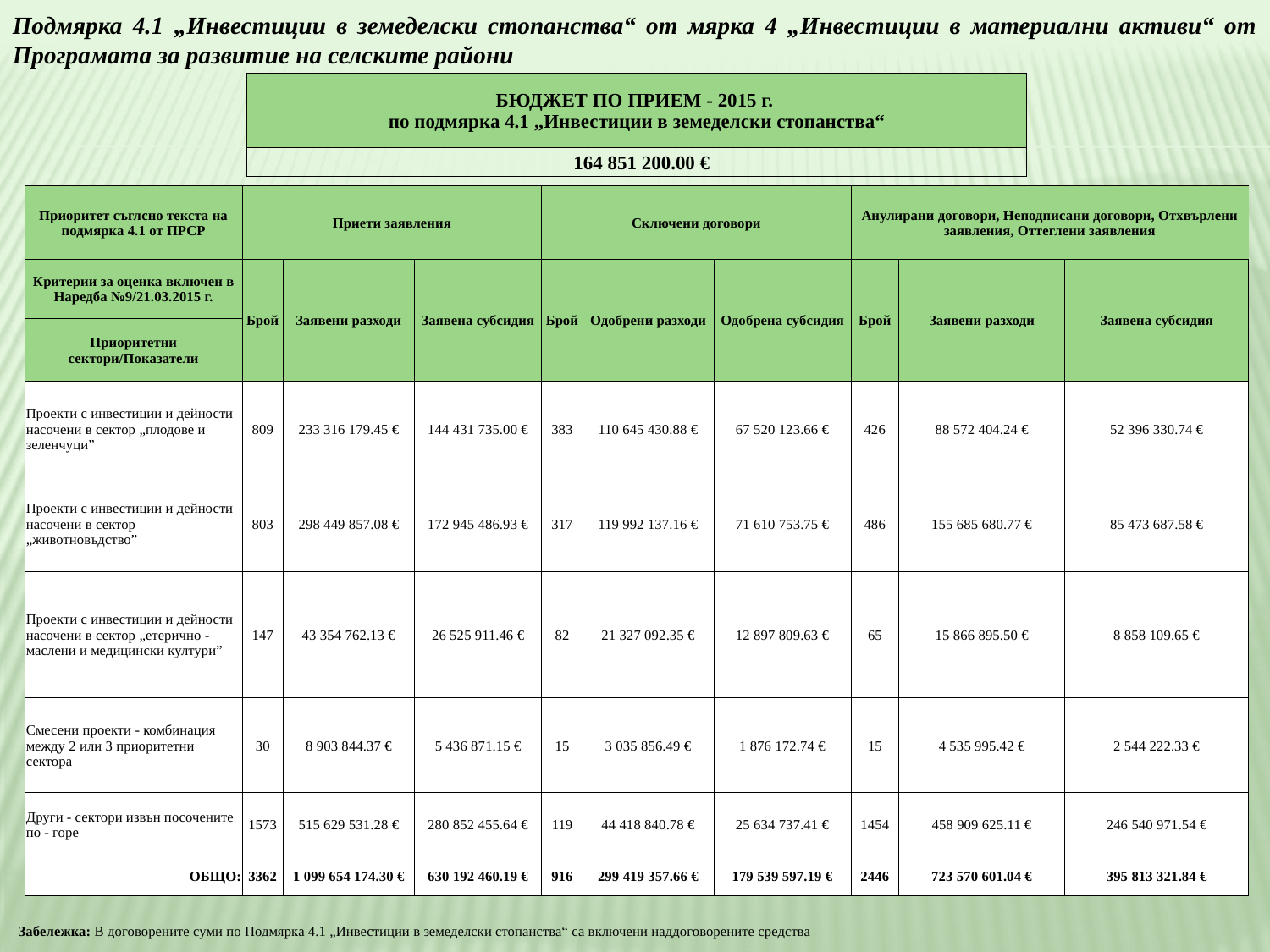

Подмярка 4.1 „Инвестиции в земеделски стопанства“ от мярка 4 „Инвестиции в материални активи“ от Програмата за развитие на селските райони
| БЮДЖЕТ ПО ПРИЕМ - 2015 г. по подмярка 4.1 „Инвестиции в земеделски стопанства“ |
| --- |
| 164 851 200.00 € |
| Приоритет съглсно текста на подмярка 4.1 от ПРСР | Приети заявления |  |  | Сключени договори |  |  | Анулирани договори, Неподписани договори, Отхвърлени заявления, Оттеглени заявления |  |  |
| --- | --- | --- | --- | --- | --- | --- | --- | --- | --- |
| Критерии за оценка включен в Наредба №9/21.03.2015 г. | Брой | Заявени разходи | Заявена субсидия | Брой | Одобрени разходи | Одобрена субсидия | Брой | Заявени разходи | Заявена субсидия |
| Приоритетни сектори/Показатели |  |  |  |  |  |  |  |  |  |
| Проекти с инвестиции и дейности насочени в сектор „плодове и зеленчуци” | 809 | 233 316 179.45 € | 144 431 735.00 € | 383 | 110 645 430.88 € | 67 520 123.66 € | 426 | 88 572 404.24 € | 52 396 330.74 € |
| Проекти с инвестиции и дейности насочени в сектор „животновъдство” | 803 | 298 449 857.08 € | 172 945 486.93 € | 317 | 119 992 137.16 € | 71 610 753.75 € | 486 | 155 685 680.77 € | 85 473 687.58 € |
| Проекти с инвестиции и дейности насочени в сектор „етерично - маслени и медицински култури” | 147 | 43 354 762.13 € | 26 525 911.46 € | 82 | 21 327 092.35 € | 12 897 809.63 € | 65 | 15 866 895.50 € | 8 858 109.65 € |
| Смесени проекти - комбинация между 2 или 3 приоритетни сектора | 30 | 8 903 844.37 € | 5 436 871.15 € | 15 | 3 035 856.49 € | 1 876 172.74 € | 15 | 4 535 995.42 € | 2 544 222.33 € |
| Други - сектори извън посочените по - горе | 1573 | 515 629 531.28 € | 280 852 455.64 € | 119 | 44 418 840.78 € | 25 634 737.41 € | 1454 | 458 909 625.11 € | 246 540 971.54 € |
| ОБЩО: | 3362 | 1 099 654 174.30 € | 630 192 460.19 € | 916 | 299 419 357.66 € | 179 539 597.19 € | 2446 | 723 570 601.04 € | 395 813 321.84 € |
Забележка: В договорените суми по Подмярка 4.1 „Инвестиции в земеделски стопанства“ са включени наддоговорените средства